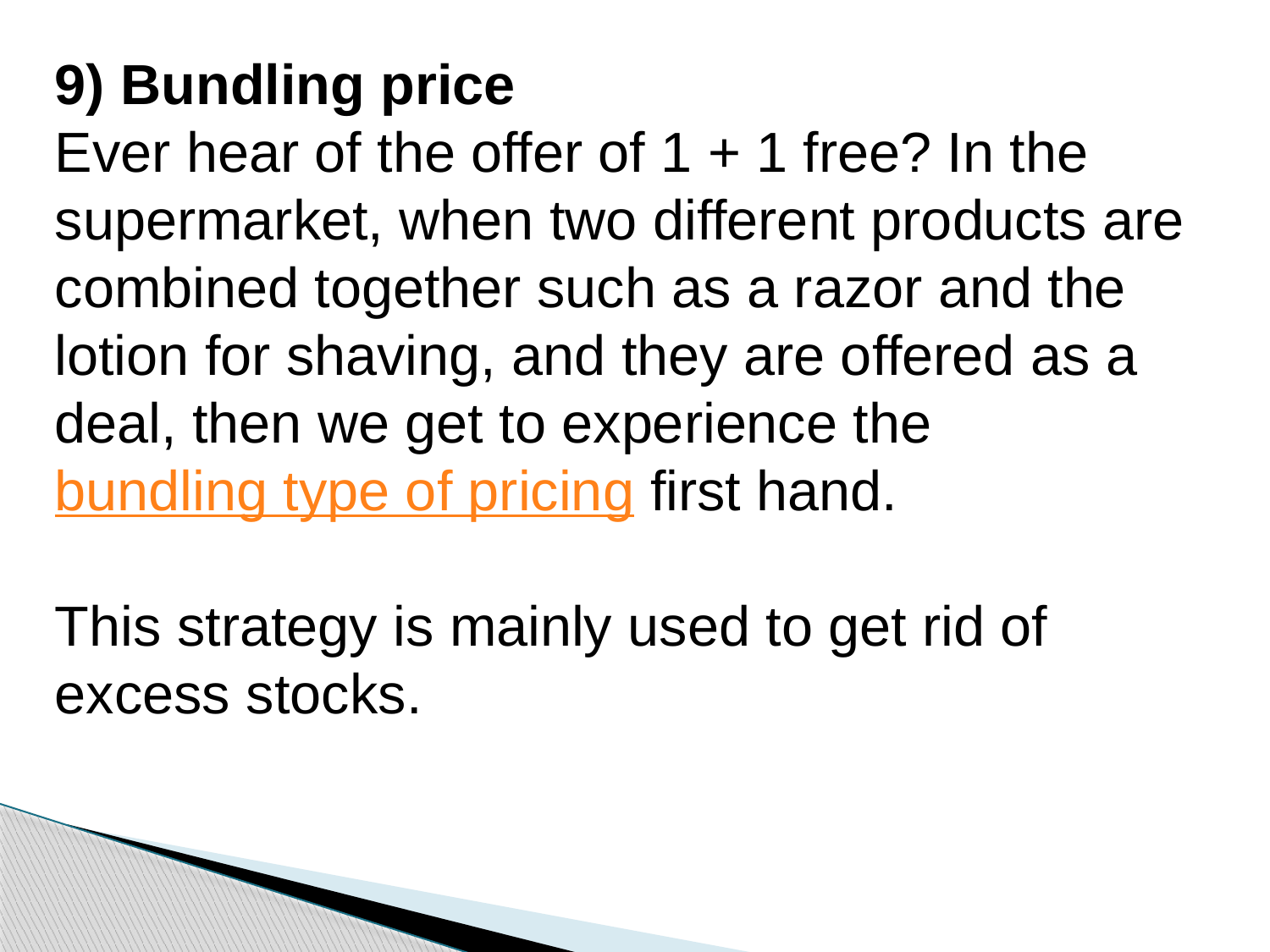

9) Bundling price
Ever hear of the offer of 1 + 1 free? In the supermarket, when two different products are combined together such as a razor and the lotion for shaving, and they are offered as a deal, then we get to experience the bundling type of pricing first hand.

This strategy is mainly used to get rid of excess stocks.